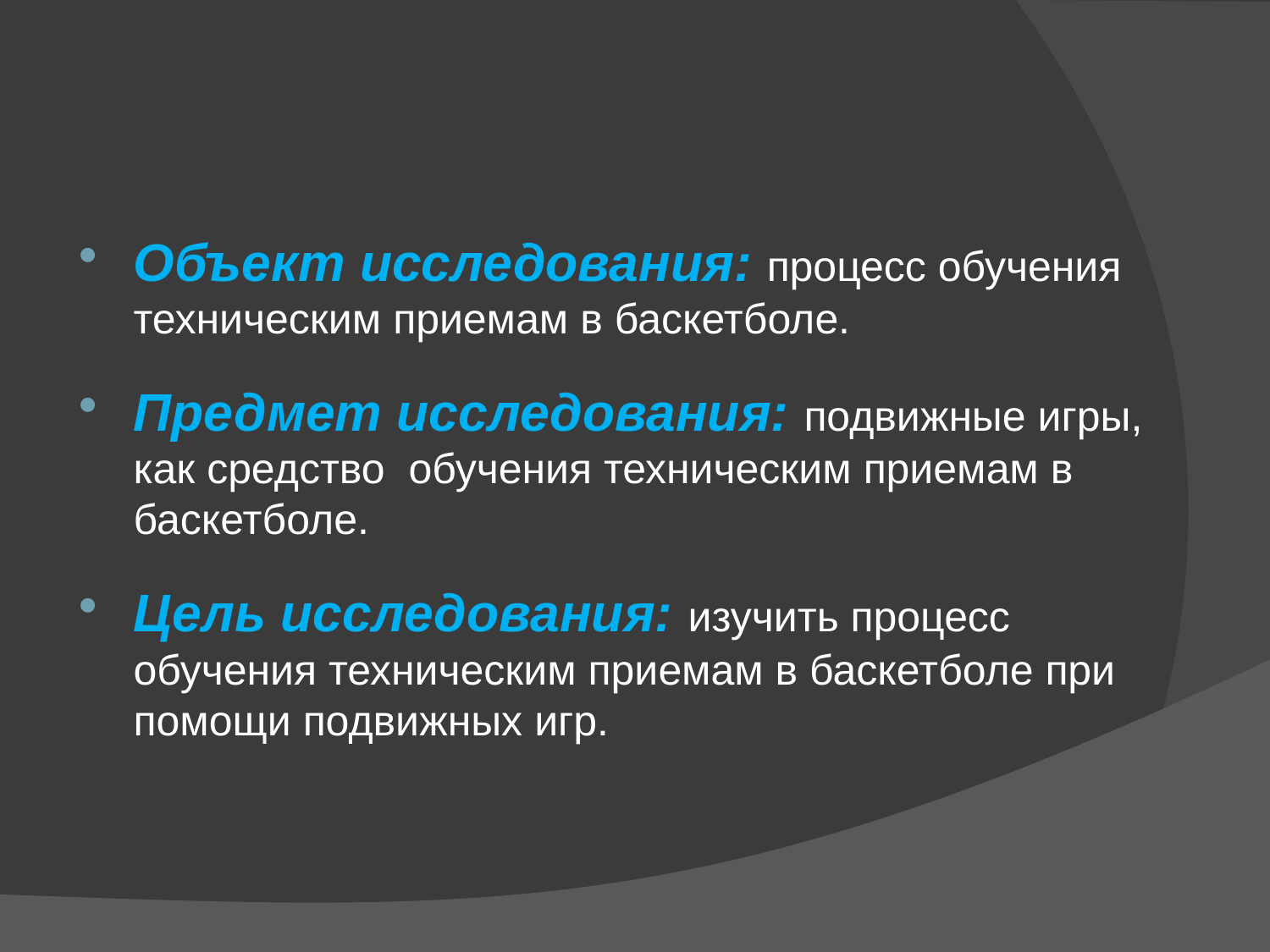

Объект исследования: процесс обучения техническим приемам в баскетболе.
Предмет исследования: подвижные игры, как средство  обучения техническим приемам в баскетболе.
Цель исследования: изучить процесс обучения техническим приемам в баскетболе при помощи подвижных игр.